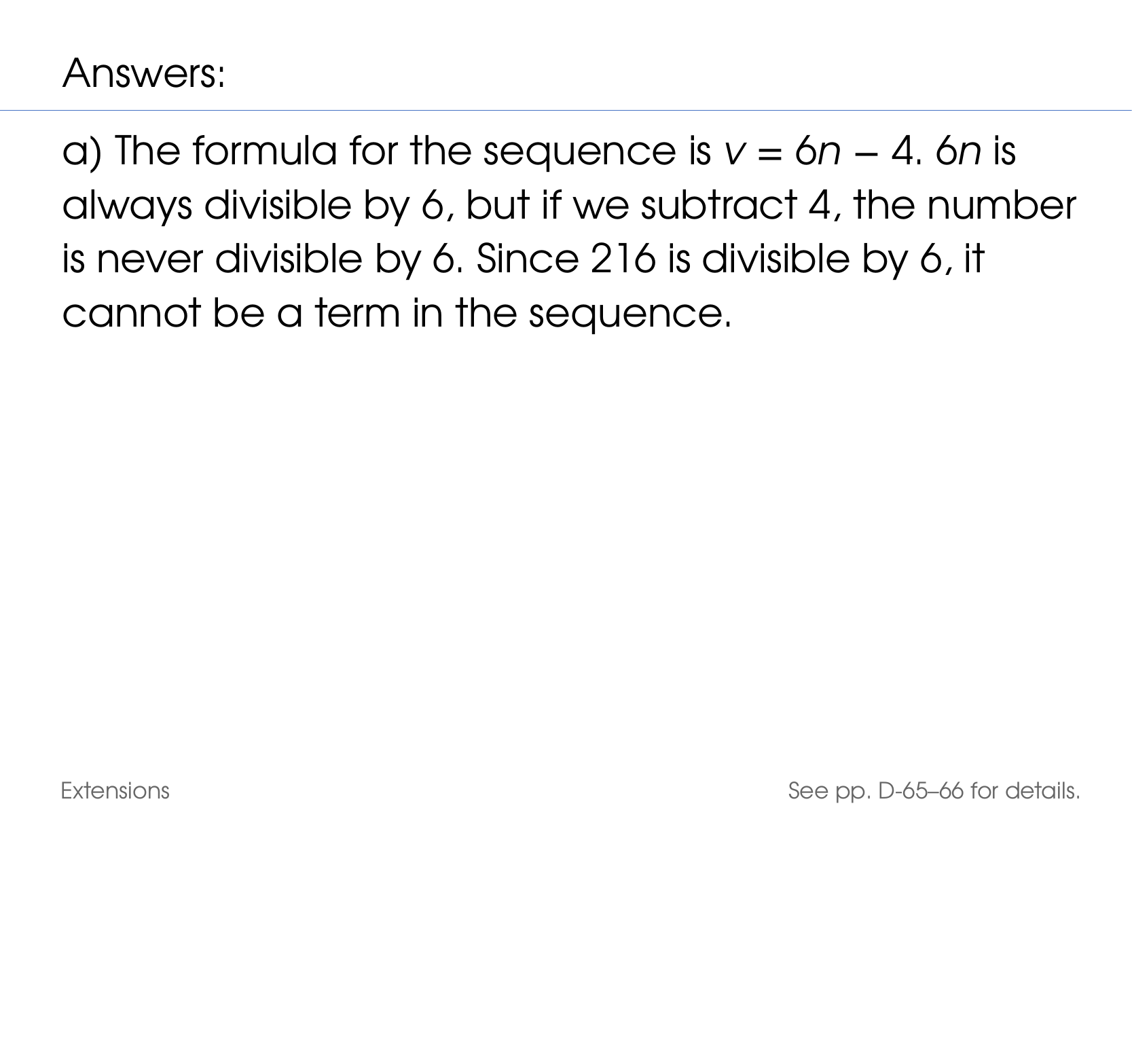

Answers:
a) The formula for the sequence is v = 6n − 4. 6n is always divisible by 6, but if we subtract 4, the number is never divisible by 6. Since 216 is divisible by 6, it cannot be a term in the sequence.
Extensions
See pp. D-65–66 for details.